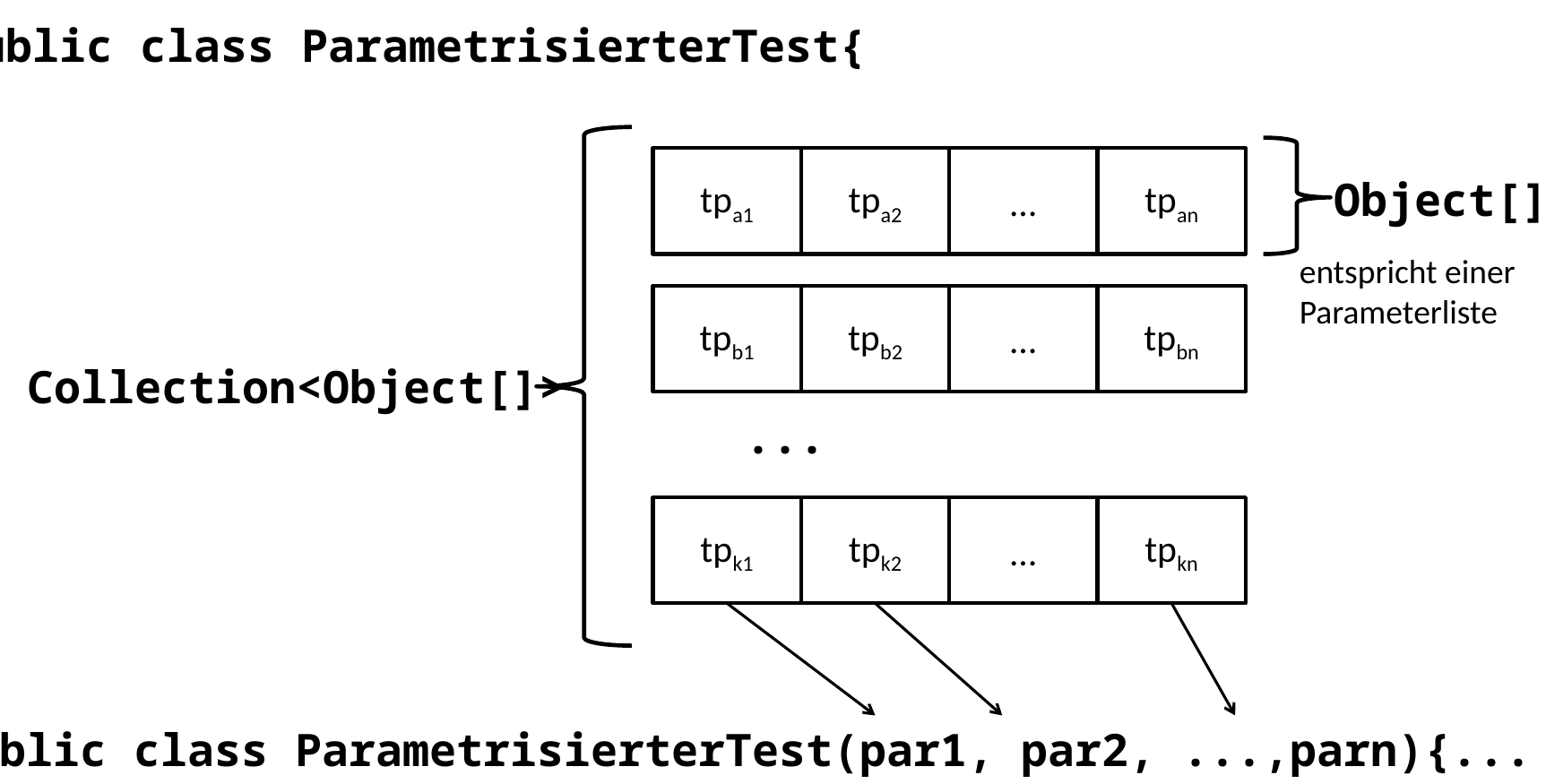

public class ParametrisierterTest{

tpa1
tpa2
…
tpan
Object[]
entspricht einer
Parameterliste
tpb1
tpb2
…
tpbn
Collection<Object[]>
...
tpk1
tpk2
…
tpkn
public class ParametrisierterTest(par1, par2, ...,parn){...